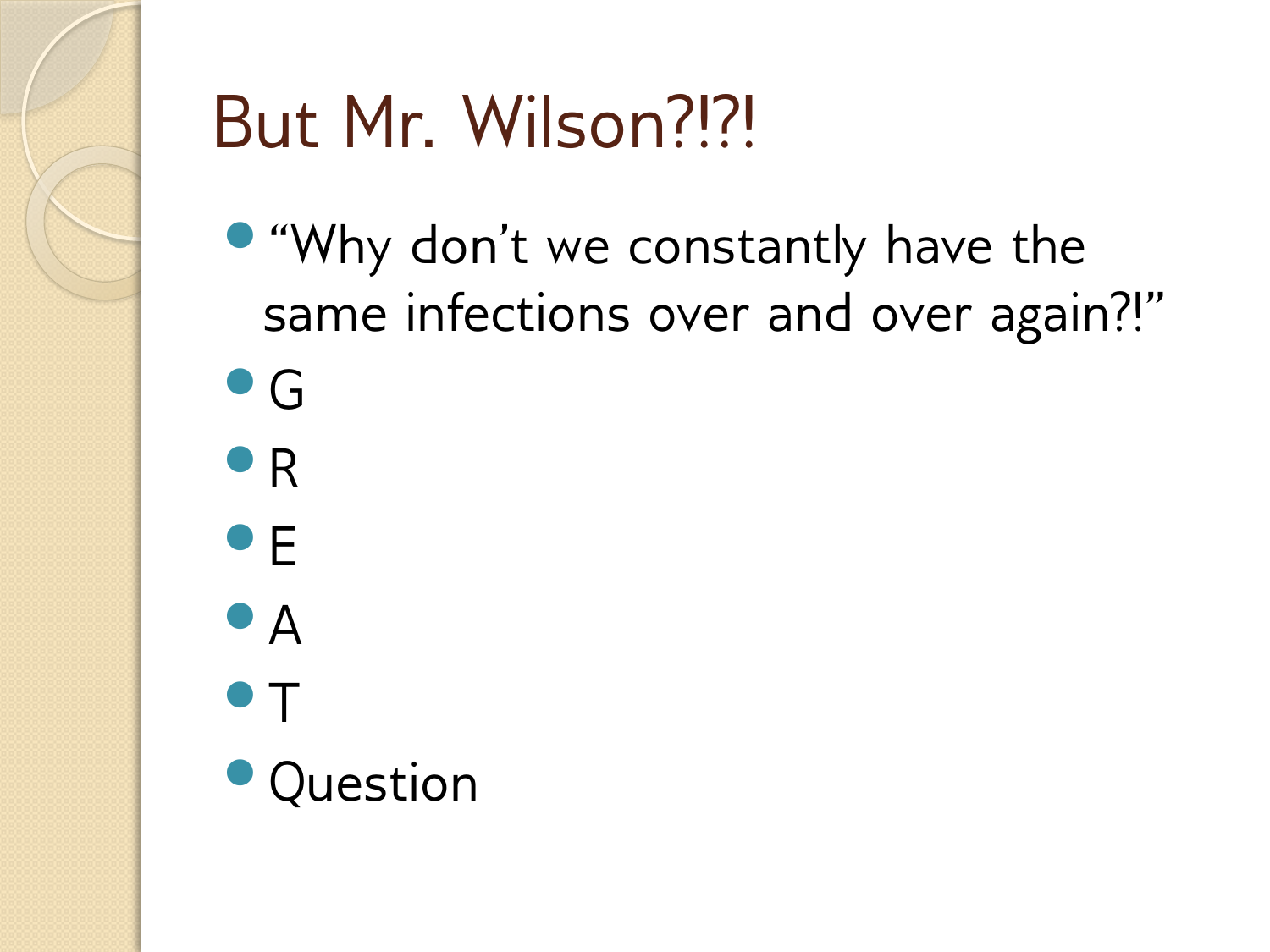

# But Mr. Wilson?!?!
“Why don’t we constantly have the same infections over and over again?!”
G
R
E
A
T
Question